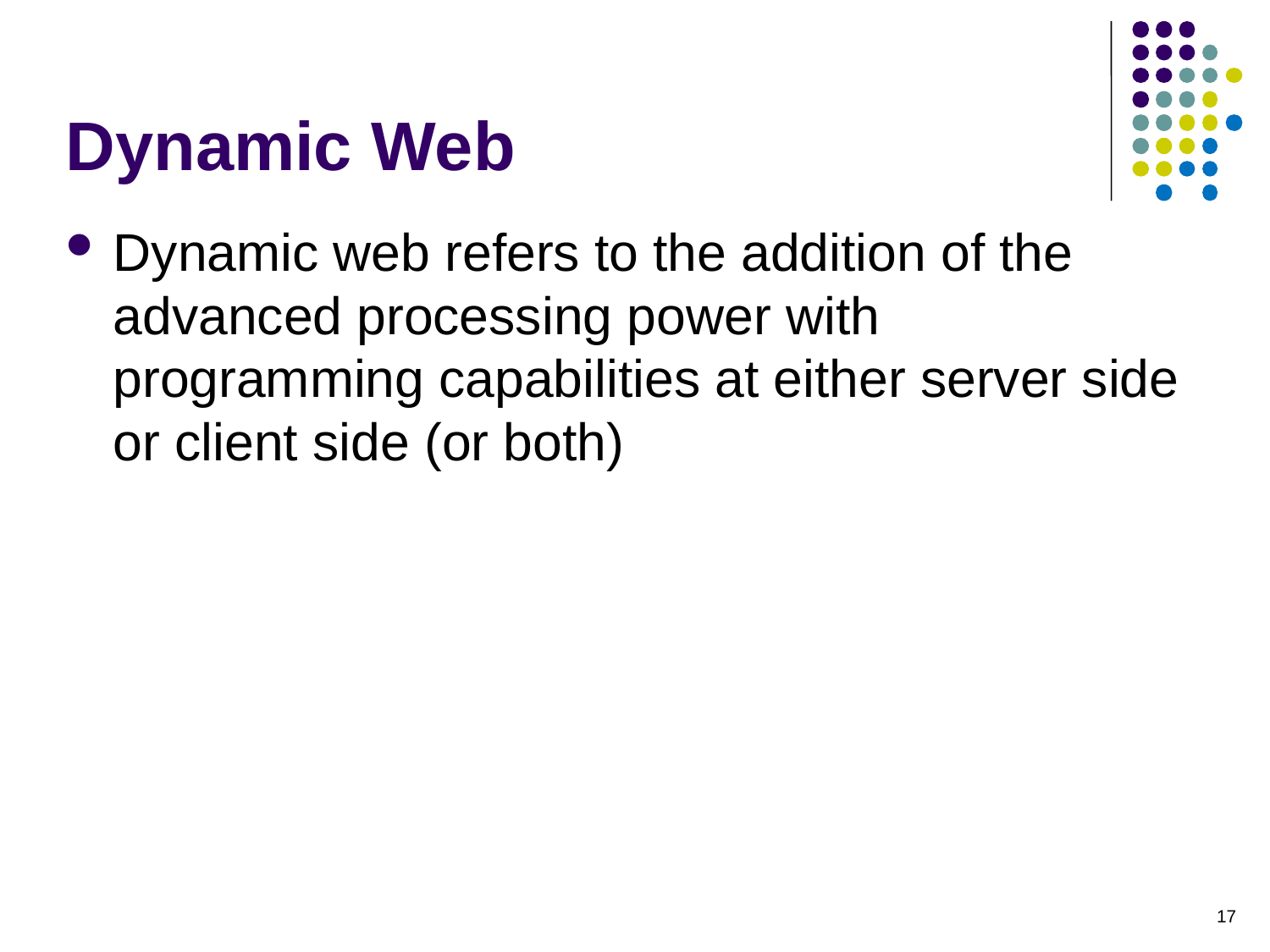

# Dynamic Web
Dynamic web refers to the addition of the advanced processing power with programming capabilities at either server side or client side (or both)
17